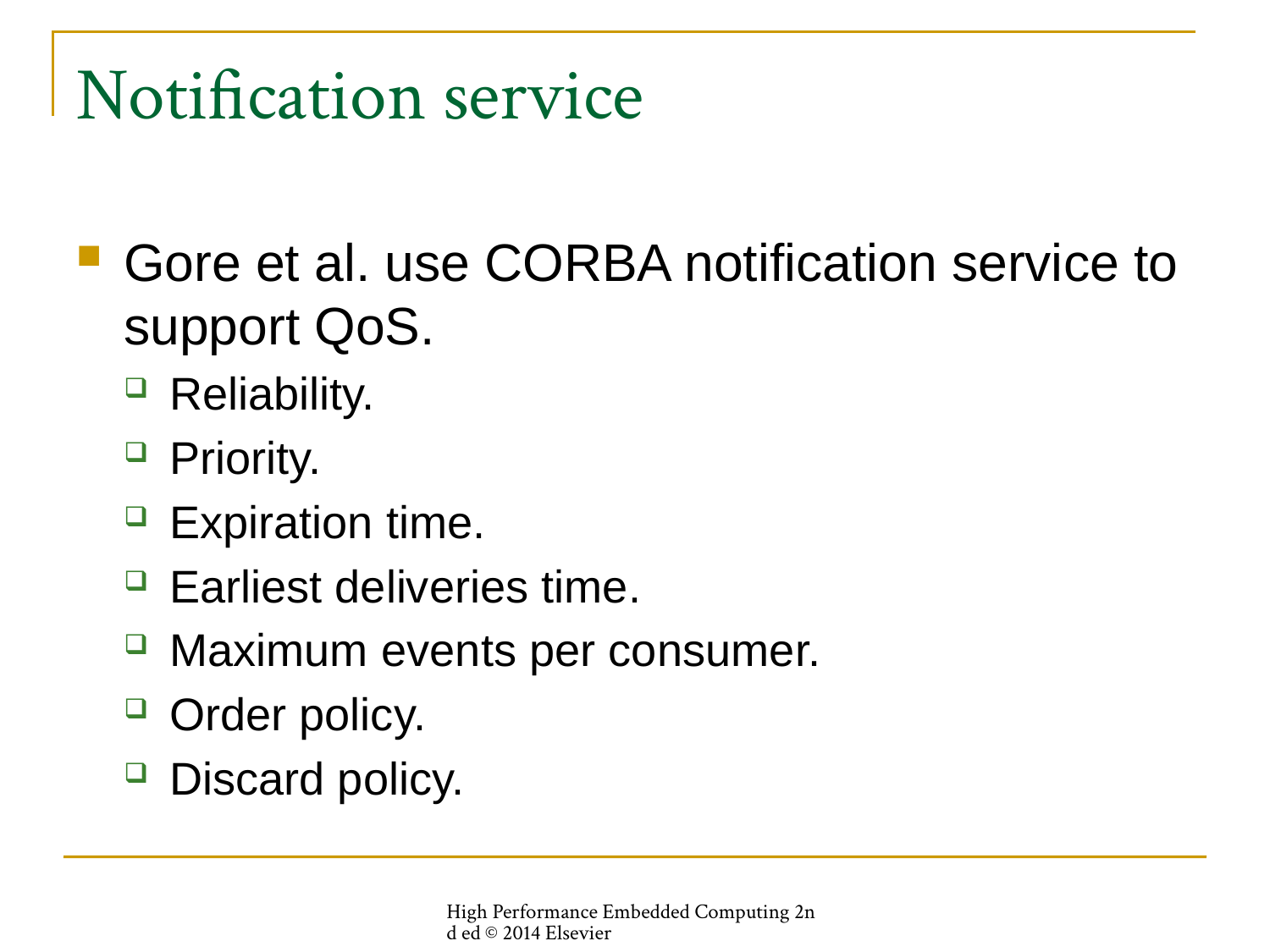

# Notification service
Gore et al. use CORBA notification service to support QoS.
Reliability.
Priority.
Expiration time.
Earliest deliveries time.
Maximum events per consumer.
Order policy.
Discard policy.
High Performance Embedded Computing 2nd ed © 2014 Elsevier